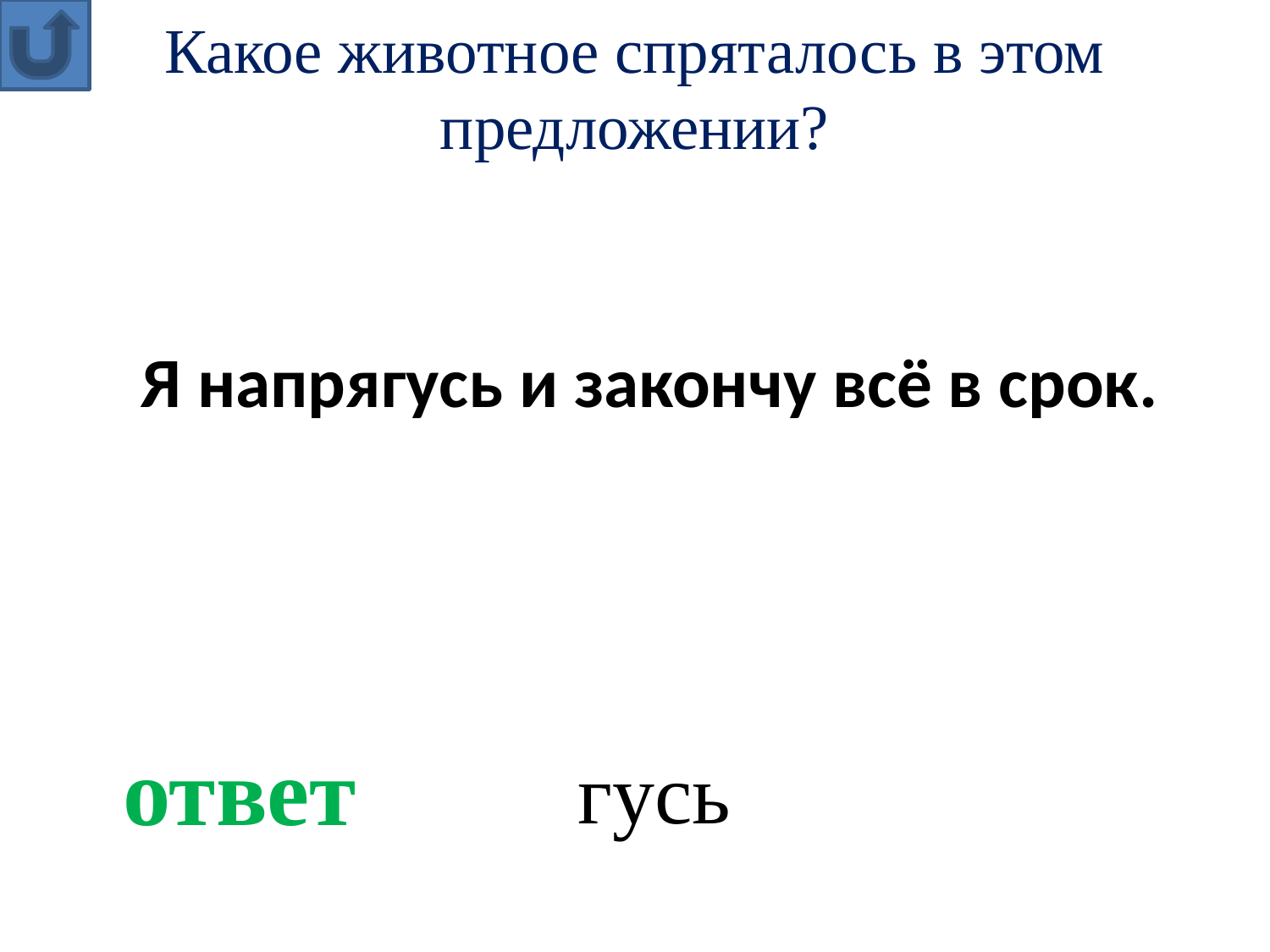

Какое животное спряталось в этом предложении?
Я напрягусь и закончу всё в срок.
ответ
гусь